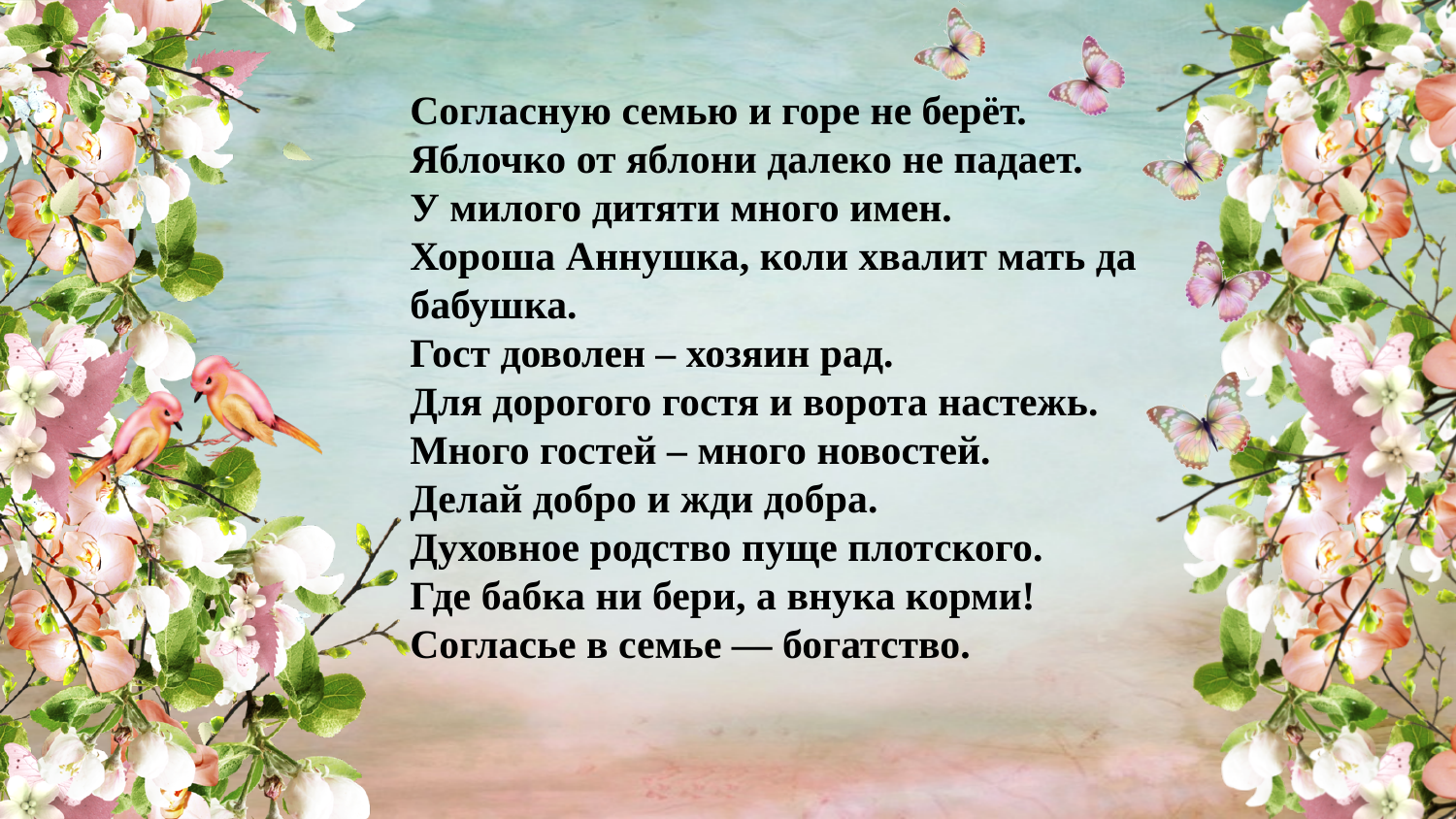

Согласную семью и горе не берёт.
Яблочко от яблони далеко не падает.
У милого дитяти много имен.
Хороша Аннушка, коли хвалит мать да бабушка.
Гост доволен – хозяин рад.
Для дорогого гостя и ворота настежь.
Много гостей – много новостей.
Делай добро и жди добра.
Духовное родство пуще плотского.
Где бабка ни бери, а внука корми!
Согласье в семье — богатство.